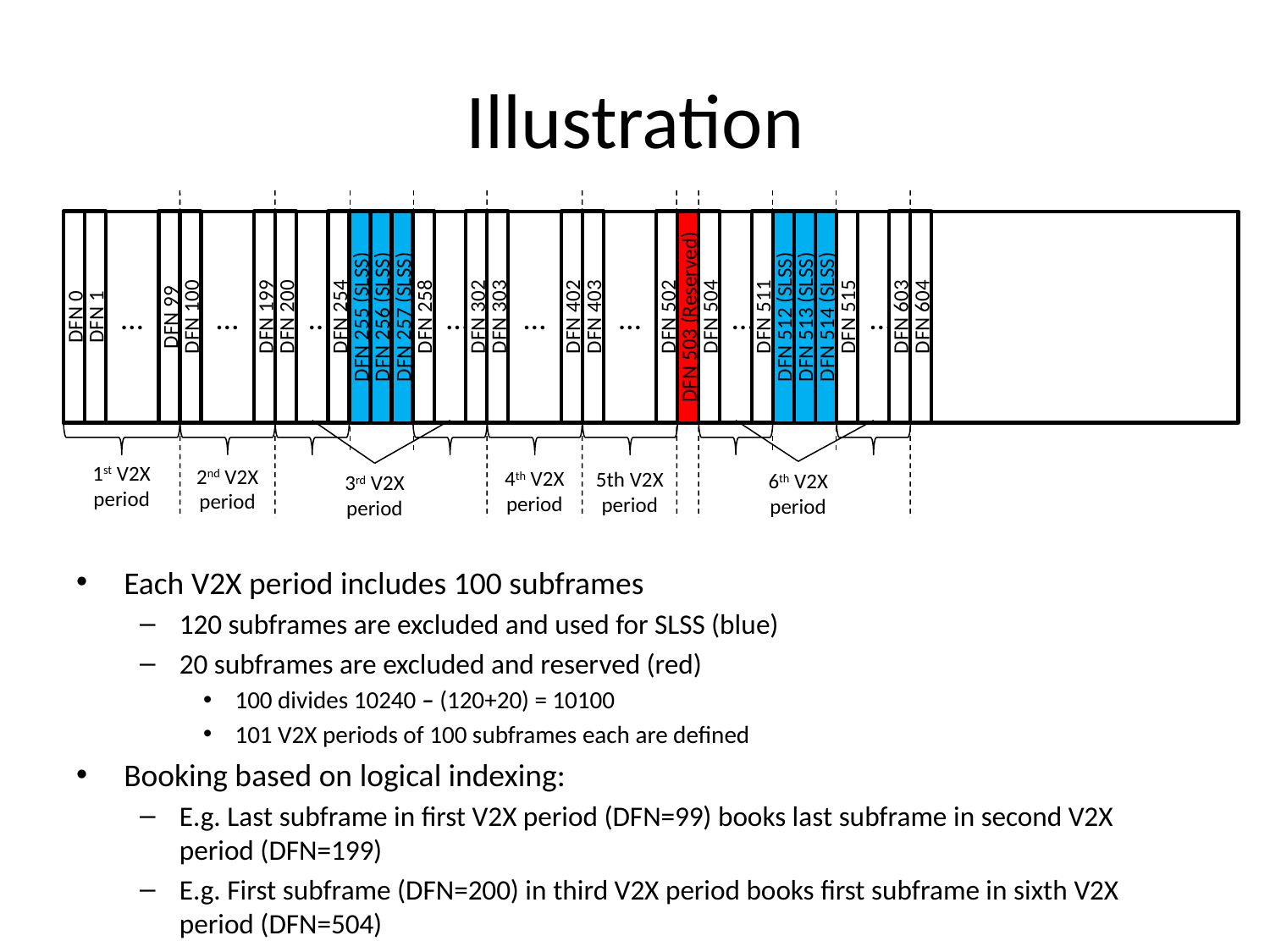

# Illustration

DFN 0
DFN 1
…
DFN 99
DFN 100
…
DFN 199
DFN 200
…
DFN 254
DFN 255 (SLSS)
DFN 256 (SLSS)
DFN 257 (SLSS)
DFN 258
…
DFN 302
DFN 303
…
DFN 402
DFN 403
…
DFN 502
DFN 503 (Reserved)
DFN 504
…
DFN 511
DFN 512 (SLSS)
DFN 513 (SLSS)
DFN 514 (SLSS)
…
DFN 603
DFN 604
DFN 515

1st V2X period
2nd V2X period
4th V2X period
5th V2X period
6th V2X period
3rd V2X period
Each V2X period includes 100 subframes
120 subframes are excluded and used for SLSS (blue)
20 subframes are excluded and reserved (red)
100 divides 10240 – (120+20) = 10100
101 V2X periods of 100 subframes each are defined
Booking based on logical indexing:
E.g. Last subframe in first V2X period (DFN=99) books last subframe in second V2X period (DFN=199)
E.g. First subframe (DFN=200) in third V2X period books first subframe in sixth V2X period (DFN=504)